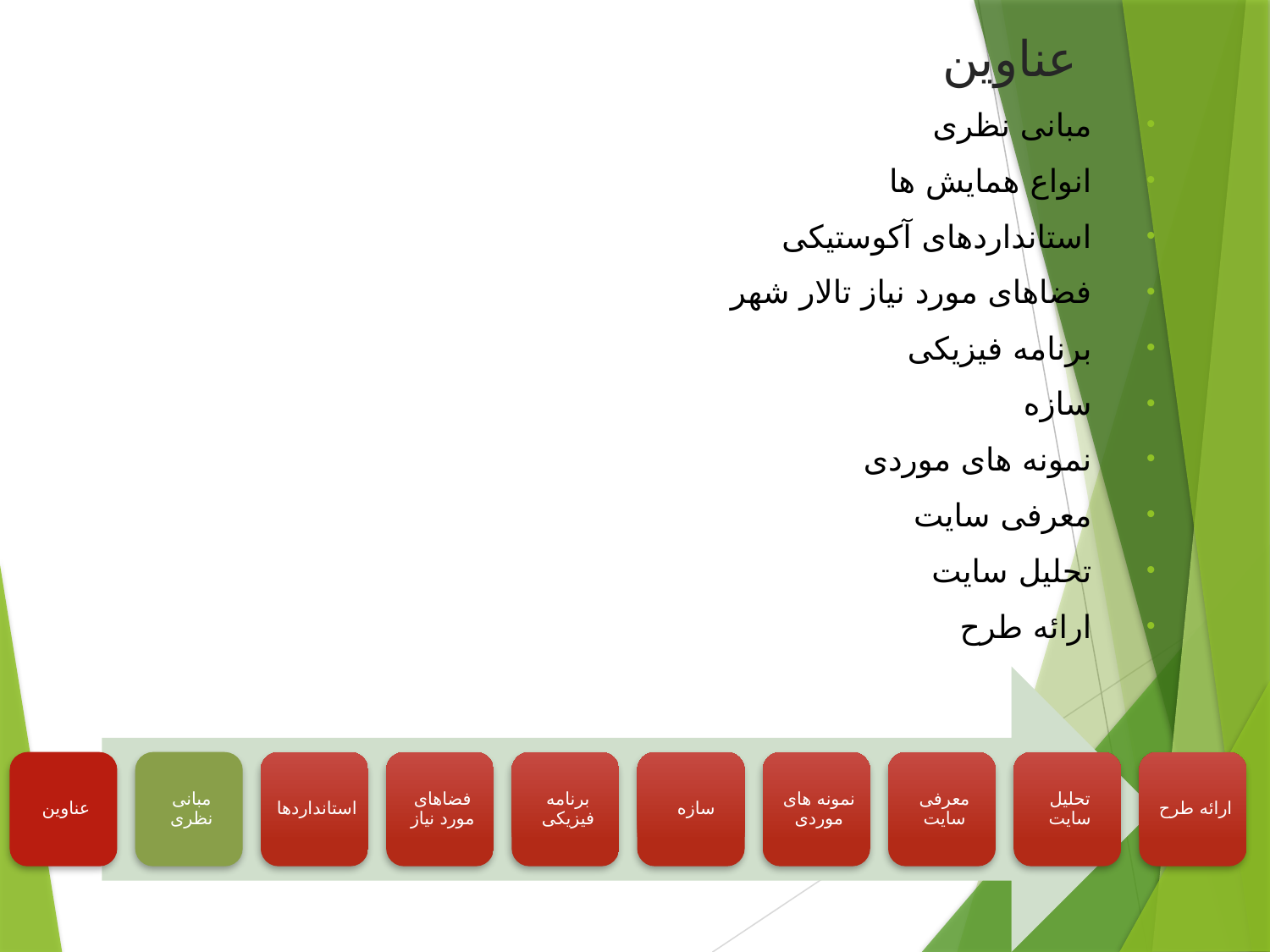

# عناوین
مبانی نظری
انواع همایش ها
استانداردهای آکوستیکی
فضاهای مورد نیاز تالار شهر
برنامه فیزیکی
سازه
نمونه های موردی
معرفی سایت
تحلیل سایت
ارائه طرح

عناوین
مبانی نظری
استانداردها
فضاهای مورد نیاز
برنامه فیزیکی
سازه
نمونه های موردی
معرفی سایت
تحلیل سایت
ارائه طرح